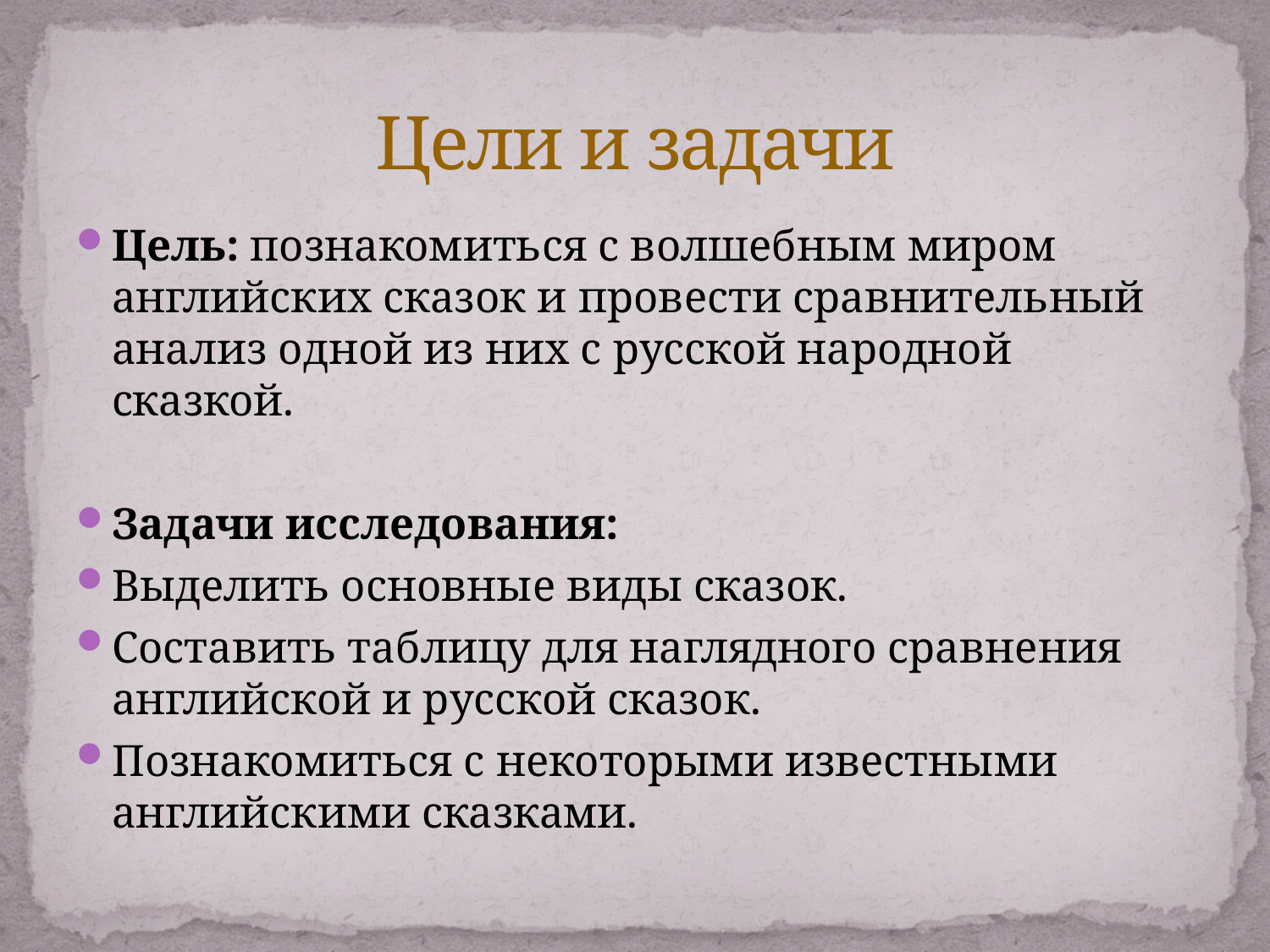

# Цели и задачи
Цель: познакомиться с волшебным миром английских сказок и провести сравнительный анализ одной из них с русской народной сказкой.

Задачи исследования:
Выделить основные виды сказок.
Составить таблицу для наглядного сравнения английской и русской сказок.
Познакомиться с некоторыми известными английскими сказками.